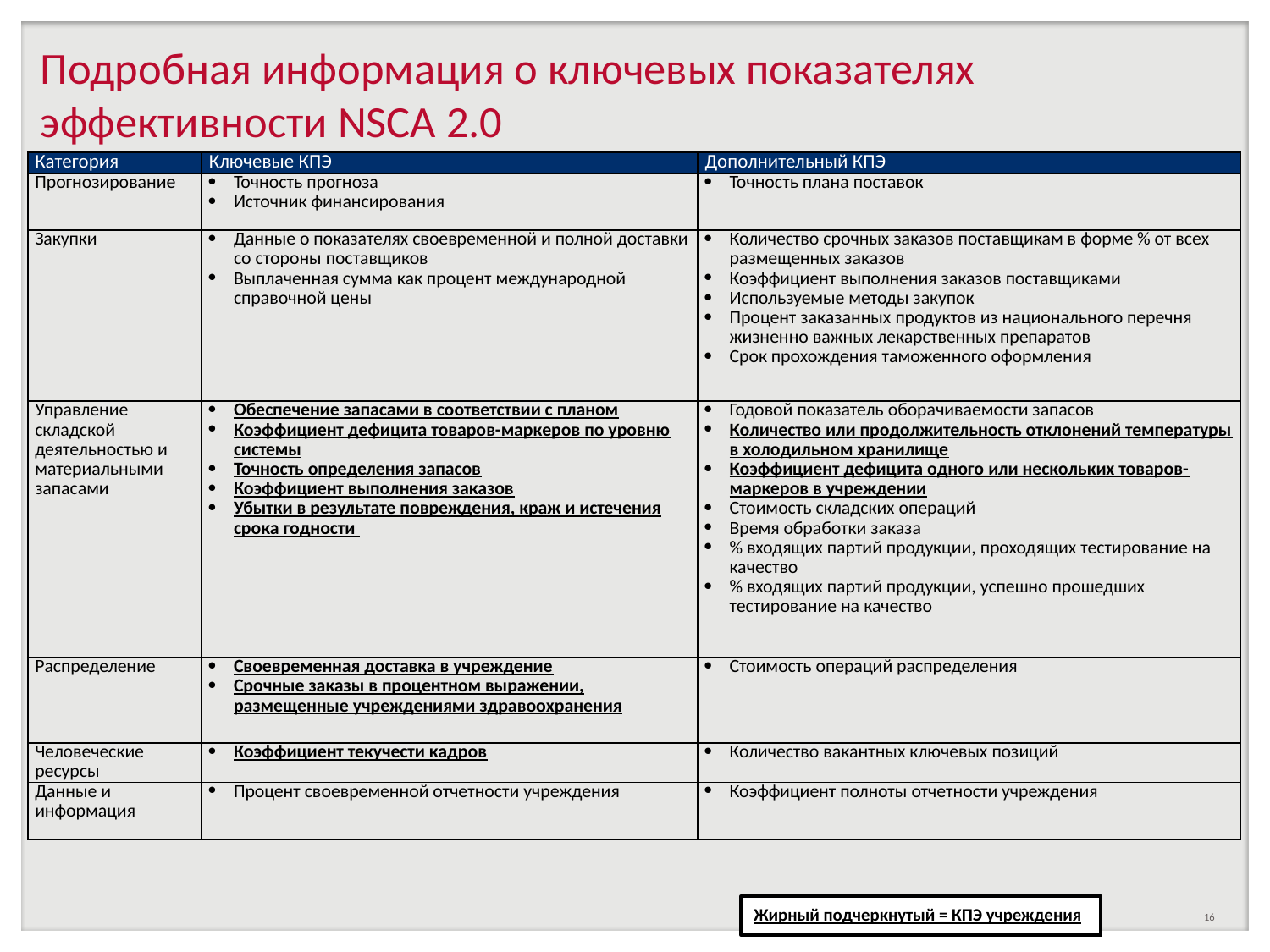

# Подробная информация о ключевых показателях эффективности NSCA 2.0
| Категория | Ключевые КПЭ | Дополнительный КПЭ |
| --- | --- | --- |
| Прогнозирование | Точность прогноза Источник финансирования | Точность плана поставок |
| Закупки | Данные о показателях своевременной и полной доставки со стороны поставщиков Выплаченная сумма как процент международной справочной цены | Количество срочных заказов поставщикам в форме % от всех размещенных заказов Коэффициент выполнения заказов поставщиками Используемые методы закупок Процент заказанных продуктов из национального перечня жизненно важных лекарственных препаратов Срок прохождения таможенного оформления |
| Управление складской деятельностью и материальными запасами | Обеспечение запасами в соответствии с планом Коэффициент дефицита товаров-маркеров по уровню системы Точность определения запасов Коэффициент выполнения заказов Убытки в результате повреждения, краж и истечения срока годности | Годовой показатель оборачиваемости запасов Количество или продолжительность отклонений температуры в холодильном хранилище Коэффициент дефицита одного или нескольких товаров-маркеров в учреждении Стоимость складских операций Время обработки заказа % входящих партий продукции, проходящих тестирование на качество % входящих партий продукции, успешно прошедших тестирование на качество |
| Распределение | Своевременная доставка в учреждение Срочные заказы в процентном выражении, размещенные учреждениями здравоохранения | Стоимость операций распределения |
| Человеческие ресурсы | Коэффициент текучести кадров | Количество вакантных ключевых позиций |
| Данные и информация | Процент своевременной отчетности учреждения | Коэффициент полноты отчетности учреждения |
Жирный подчеркнутый = КПЭ учреждения
16